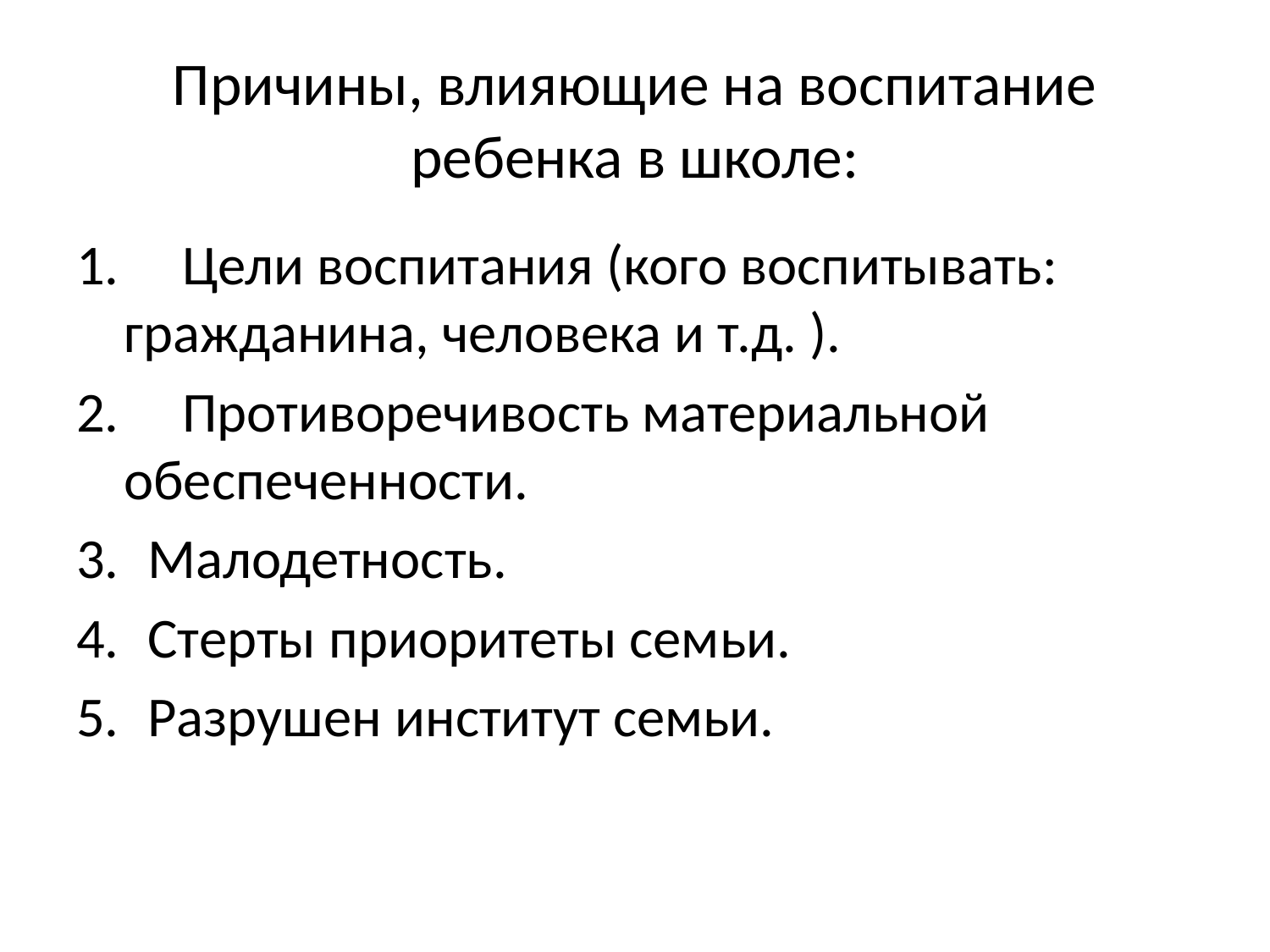

# Причины, влияющие на воспитание ребенка в школе:
1.     Цели воспитания (кого воспитывать: гражданина, человека и т.д. ).
2.     Противоречивость материальной обеспеченности.
Малодетность.
Стерты приоритеты семьи.
Разрушен институт семьи.